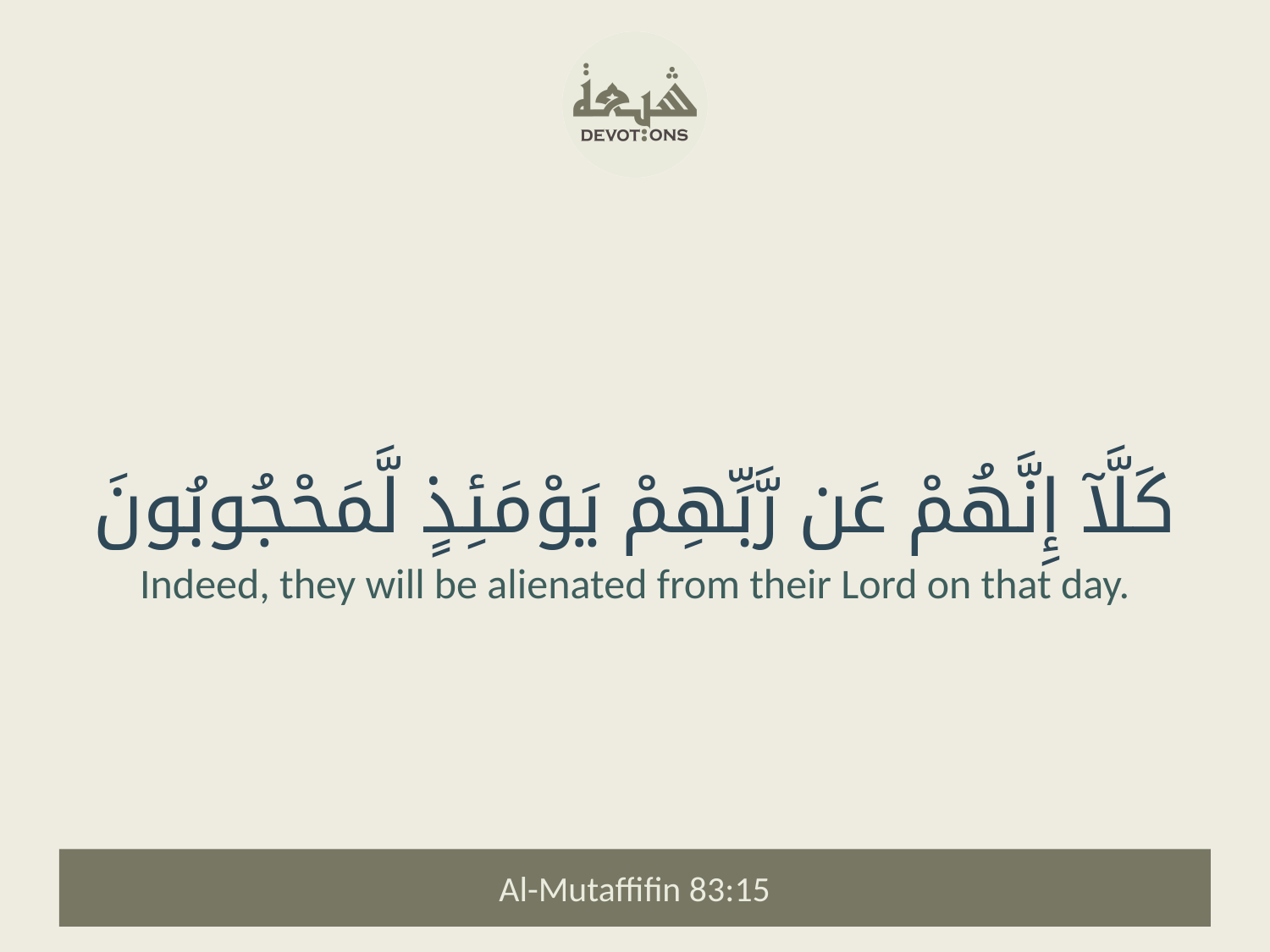

كَلَّآ إِنَّهُمْ عَن رَّبِّهِمْ يَوْمَئِذٍ لَّمَحْجُوبُونَ
Indeed, they will be alienated from their Lord on that day.
Al-Mutaffifin 83:15